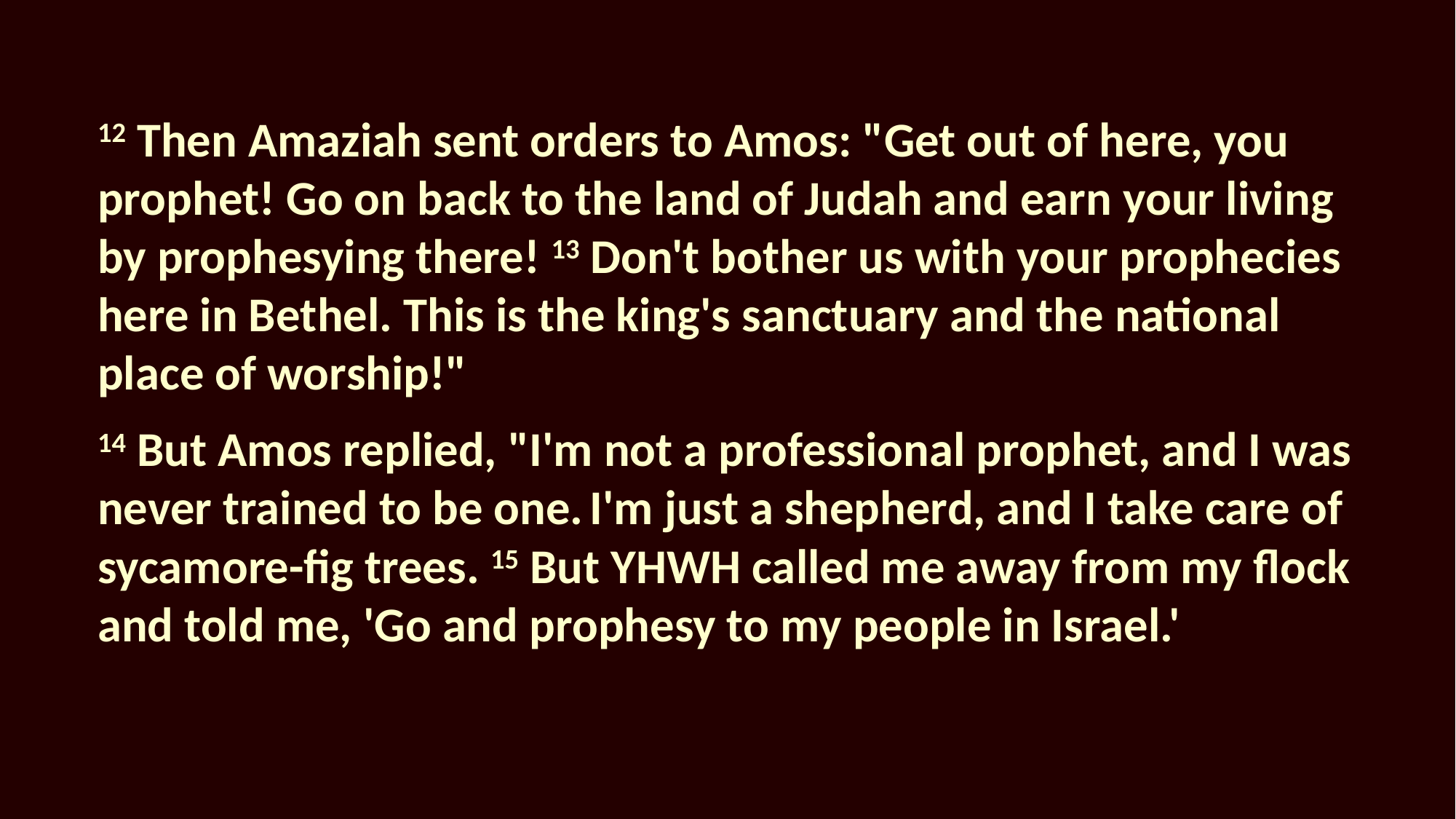

12 Then Amaziah sent orders to Amos: "Get out of here, you prophet! Go on back to the land of Judah and earn your living by prophesying there! 13 Don't bother us with your prophecies here in Bethel. This is the king's sanctuary and the national place of worship!"
14 But Amos replied, "I'm not a professional prophet, and I was never trained to be one. I'm just a shepherd, and I take care of sycamore-fig trees. 15 But YHWH called me away from my flock and told me, 'Go and prophesy to my people in Israel.'